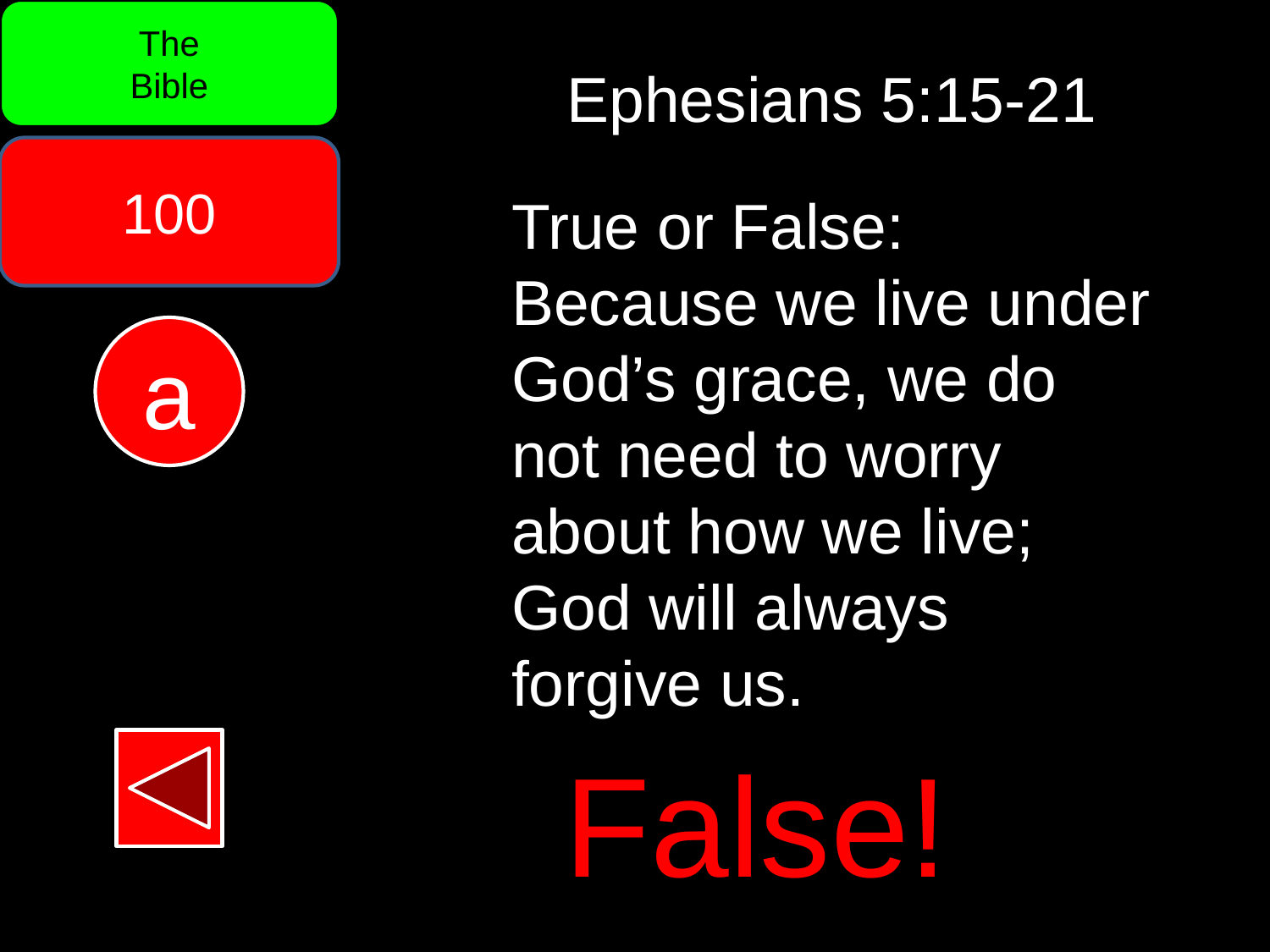

The
Bible
Ephesians 5:15-21
100
True or False:
Because we live under
God’s grace, we do
not need to worry
about how we live;
God will always
forgive us.

a

False!